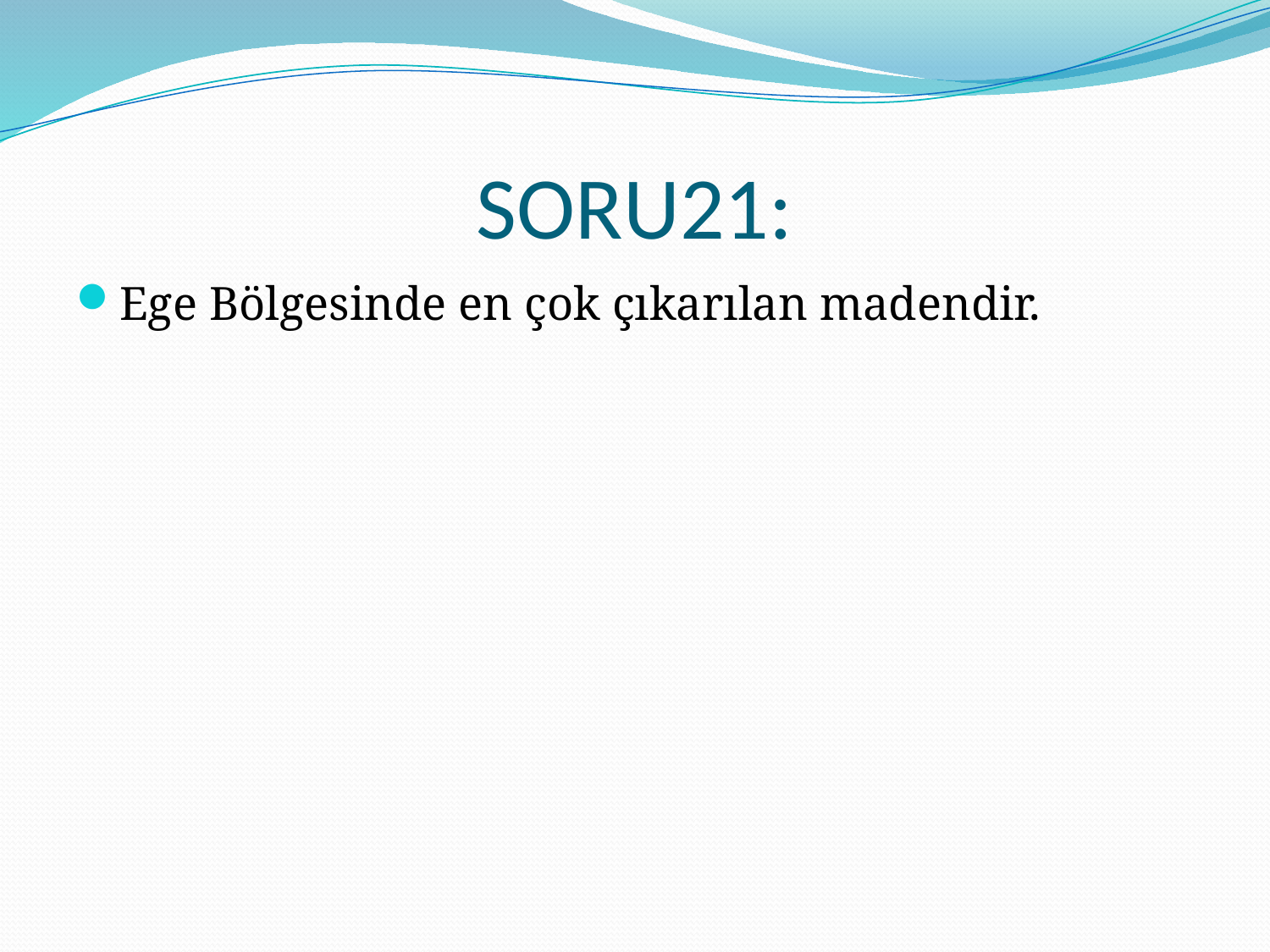

# SORU21:
Ege Bölgesinde en çok çıkarılan madendir.